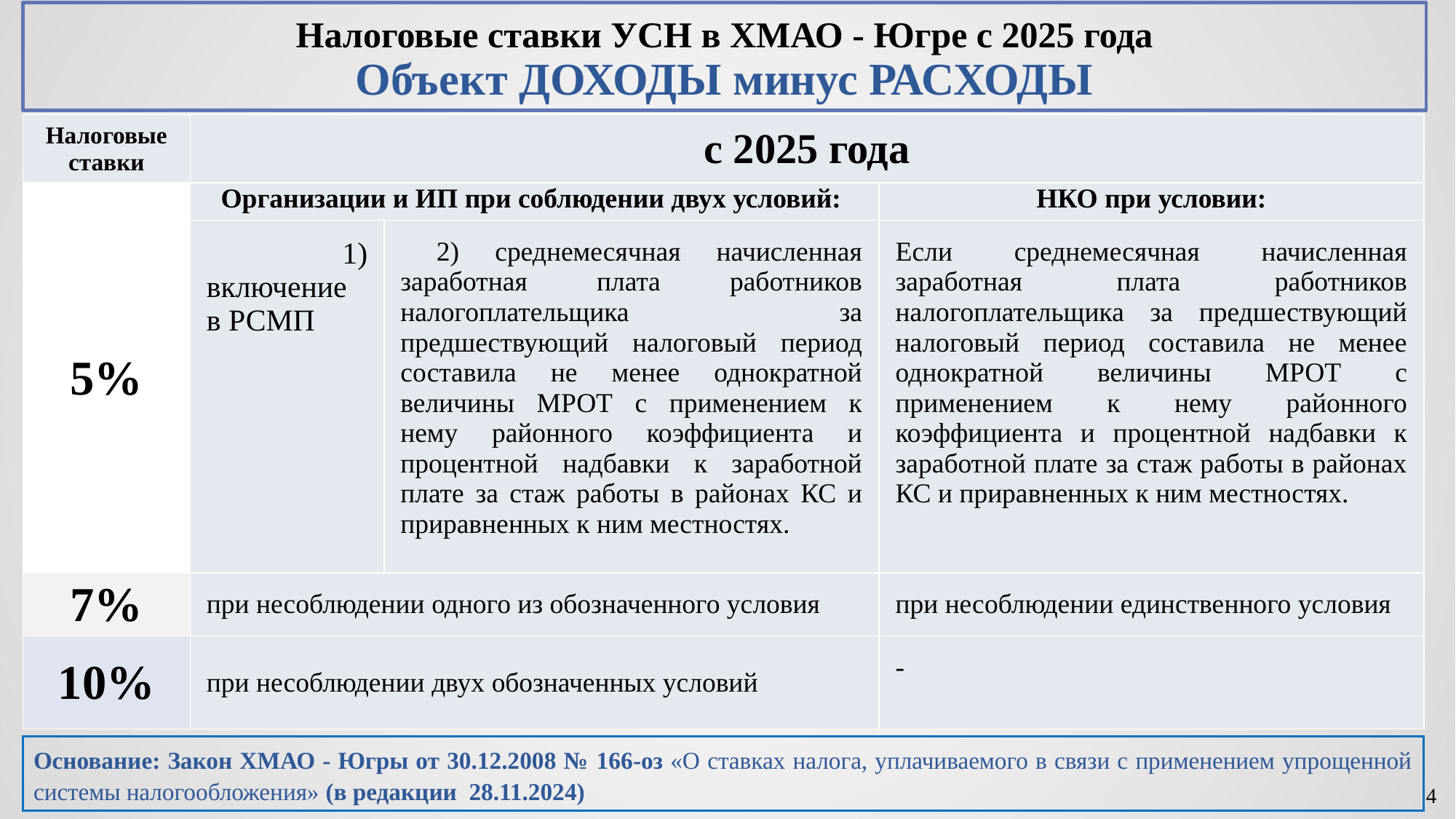

# Налоговые ставки УСН в ХМАО - Югре с 2025 года Объект ДОХОДЫ минус РАСХОДЫ

| Налоговые ставки | с 2025 года |  |  |
| --- | --- | --- | --- |
| 5% | Организации и ИП при соблюдении двух условий: |  | НКО при условии: |
|  | 1) включение в РСМП | 2) среднемесячная начисленная заработная плата работников налогоплательщика за предшествующий налоговый период составила не менее однократной величины МРОТ с применением к нему районного коэффициента и процентной надбавки к заработной плате за стаж работы в районах КС и приравненных к ним местностях. | Если среднемесячная начисленная заработная плата работников налогоплательщика за предшествующий налоговый период составила не менее однократной величины МРОТ с применением к нему районного коэффициента и процентной надбавки к заработной плате за стаж работы в районах КС и приравненных к ним местностях. |
| 7% | при несоблюдении одного из обозначенного условия |  | при несоблюдении единственного условия |
| 10% | при несоблюдении двух обозначенных условий |  | - |
Основание: Закон ХМАО - Югры от 30.12.2008 № 166-оз «О ставках налога, уплачиваемого в связи с применением упрощенной системы налогообложения» (в редакции  28.11.2024)
4